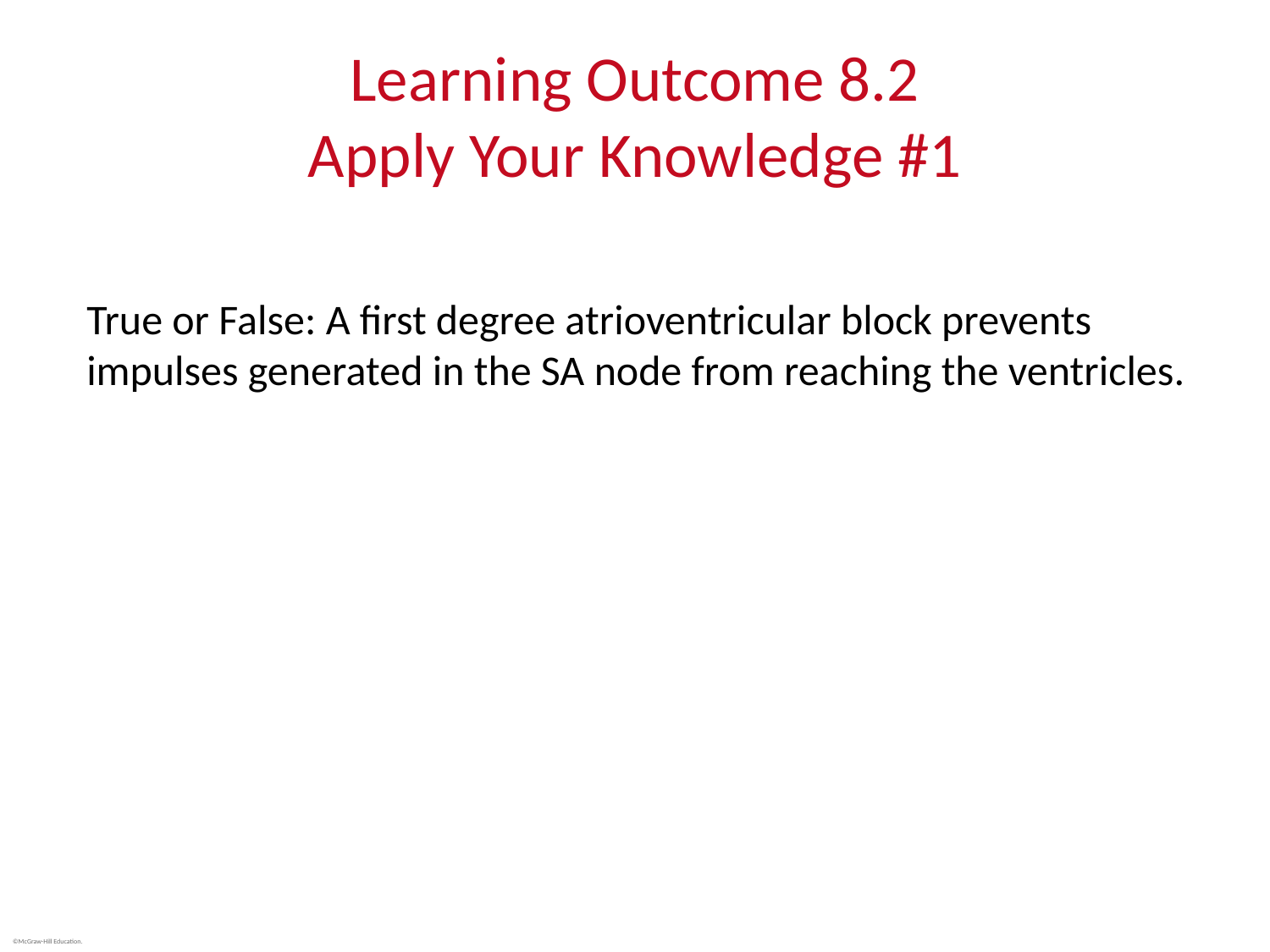

# Learning Outcome 8.2 Apply Your Knowledge #1
True or False: A first degree atrioventricular block prevents impulses generated in the SA node from reaching the ventricles.